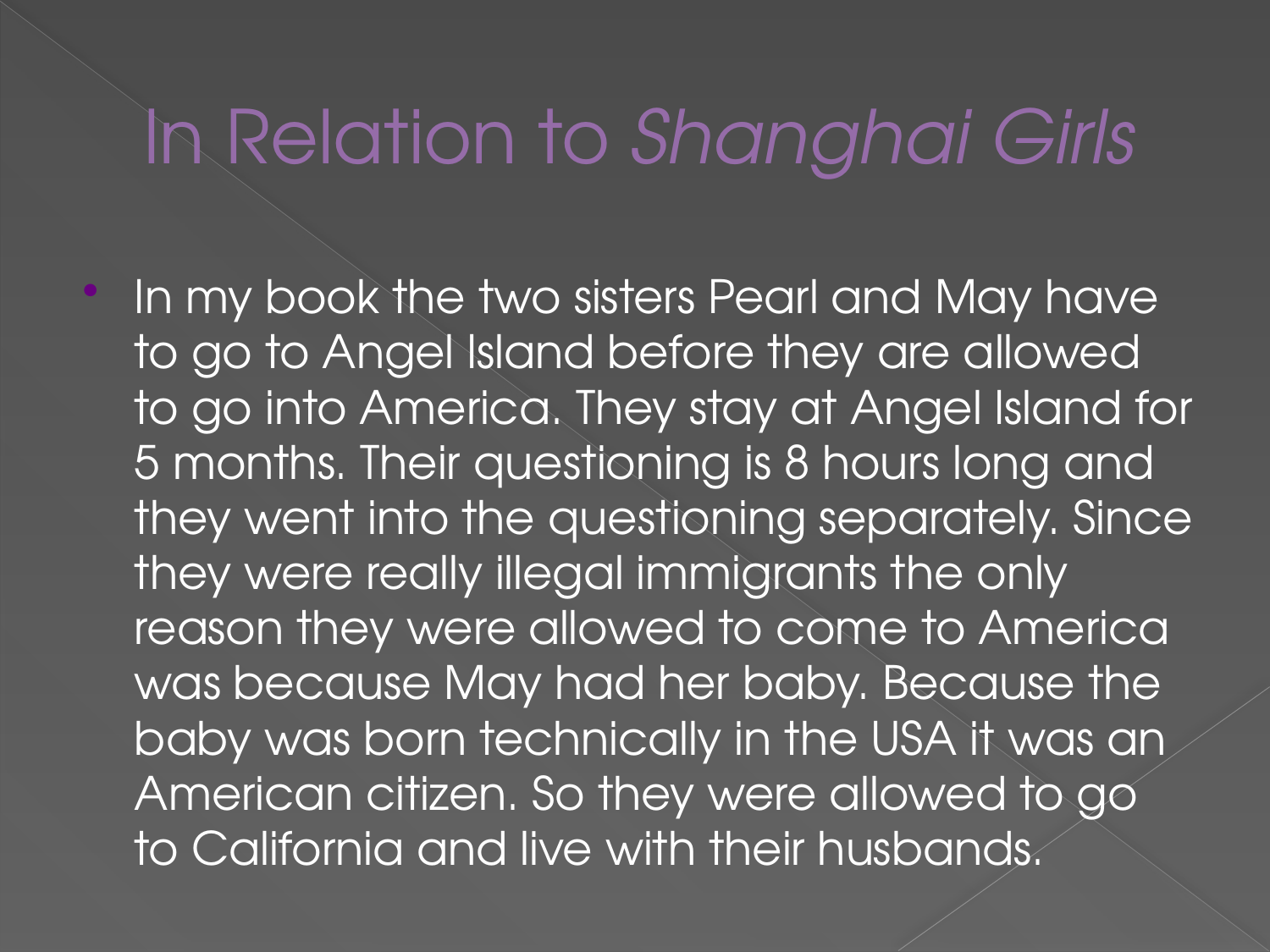

# In Relation to Shanghai Girls
In my book the two sisters Pearl and May have to go to Angel Island before they are allowed to go into America. They stay at Angel Island for 5 months. Their questioning is 8 hours long and they went into the questioning separately. Since they were really illegal immigrants the only reason they were allowed to come to America was because May had her baby. Because the baby was born technically in the USA it was an American citizen. So they were allowed to go to California and live with their husbands.